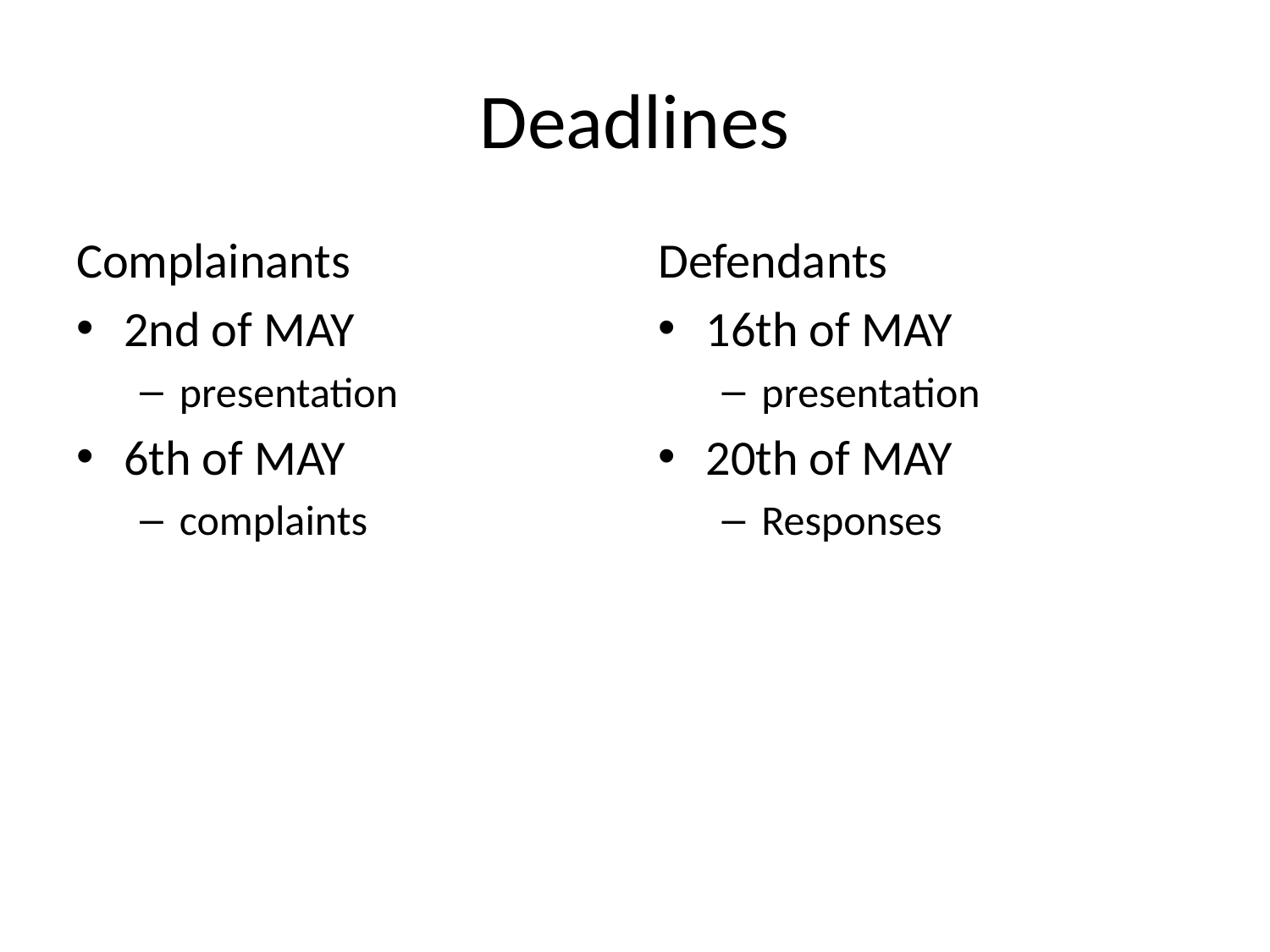

# Deadlines
Complainants
2nd of MAY
presentation
6th of MAY
complaints
Defendants
16th of MAY
presentation
20th of MAY
Responses